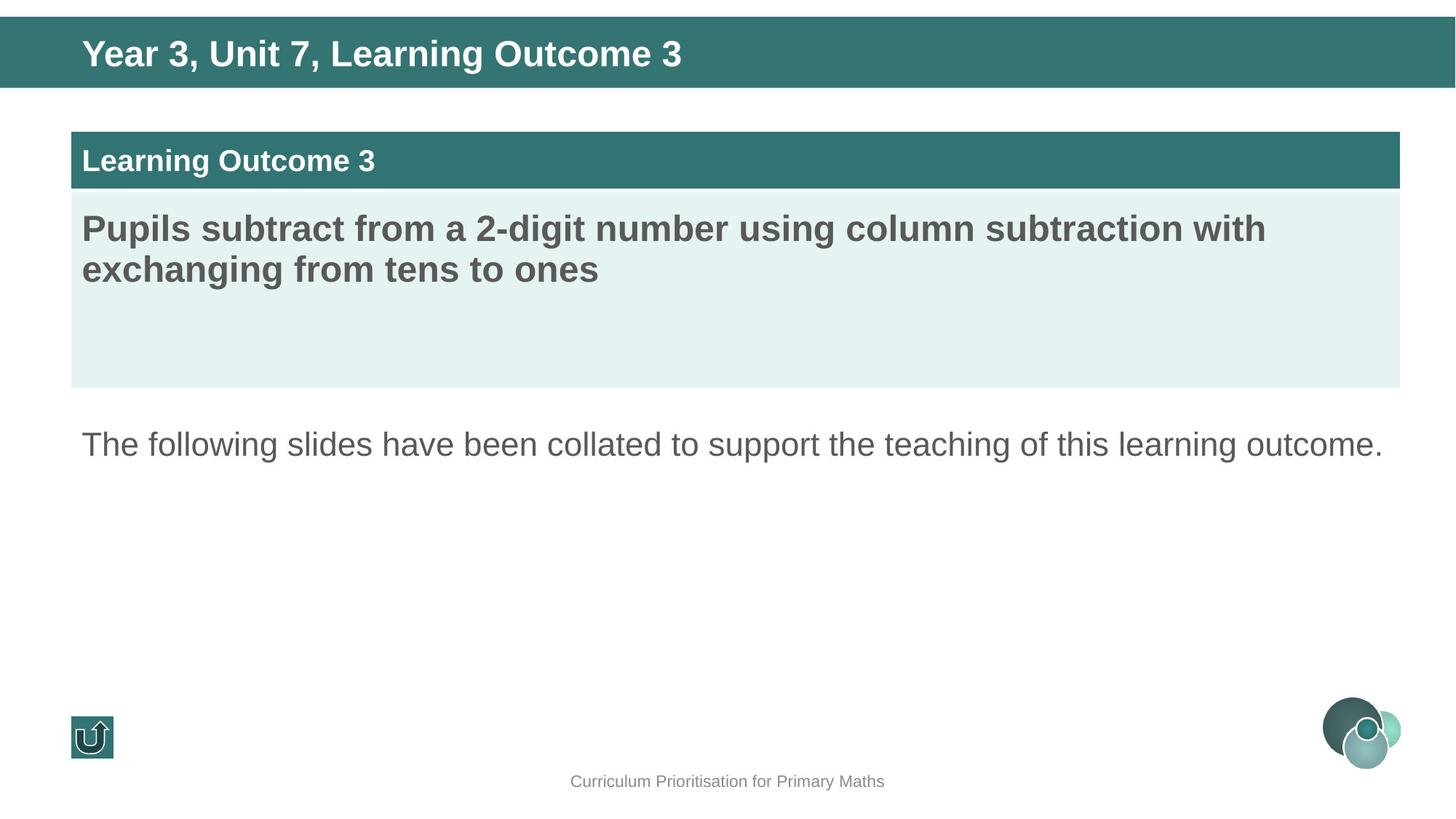

Year 3, Unit 7, Learning Outcome 3
| Learning Outcome 3 |
| --- |
| Pupils subtract from a 2-digit number using column subtraction with exchanging from tens to ones |
The following slides have been collated to support the teaching of this learning outcome.

Curriculum Prioritisation for Primary Maths